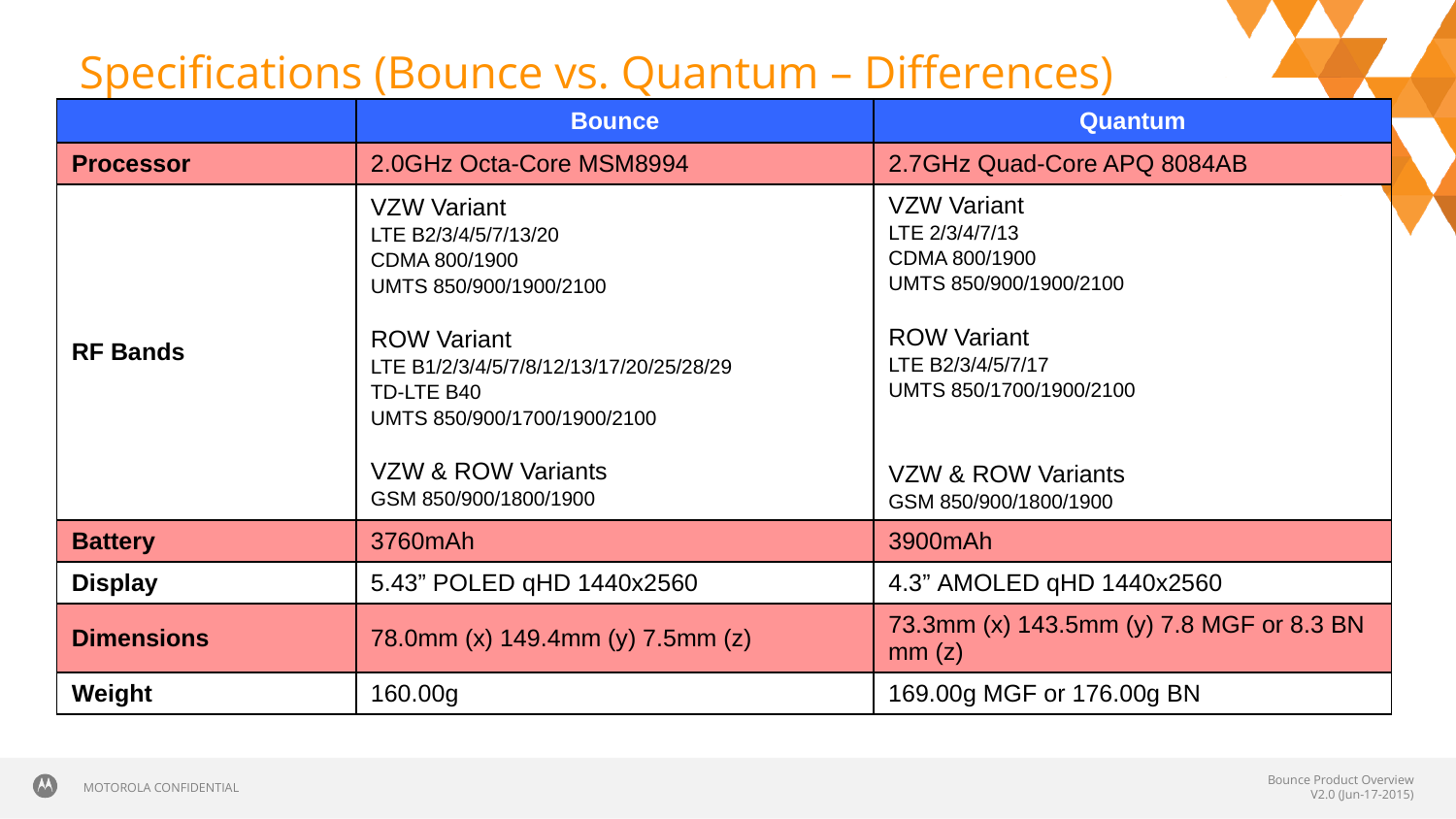

# Specifications (Bounce vs. Quantum – Differences)
|  | Bounce | Quantum |
| --- | --- | --- |
| Processor | 2.0GHz Octa-Core MSM8994 | 2.7GHz Quad-Core APQ 8084AB |
| RF Bands | VZW Variant LTE B2/3/4/5/7/13/20 CDMA 800/1900 UMTS 850/900/1900/2100 ROW Variant LTE B1/2/3/4/5/7/8/12/13/17/20/25/28/29 TD-LTE B40 UMTS 850/900/1700/1900/2100 VZW & ROW Variants GSM 850/900/1800/1900 | VZW Variant LTE 2/3/4/7/13 CDMA 800/1900 UMTS 850/900/1900/2100 ROW Variant LTE B2/3/4/5/7/17 UMTS 850/1700/1900/2100 VZW & ROW Variants GSM 850/900/1800/1900 |
| Battery | 3760mAh | 3900mAh |
| Display | 5.43” POLED qHD 1440x2560 | 4.3” AMOLED qHD 1440x2560 |
| Dimensions | 78.0mm (x) 149.4mm (y) 7.5mm (z) | 73.3mm (x) 143.5mm (y) 7.8 MGF or 8.3 BN mm (z) |
| Weight | 160.00g | 169.00g MGF or 176.00g BN |